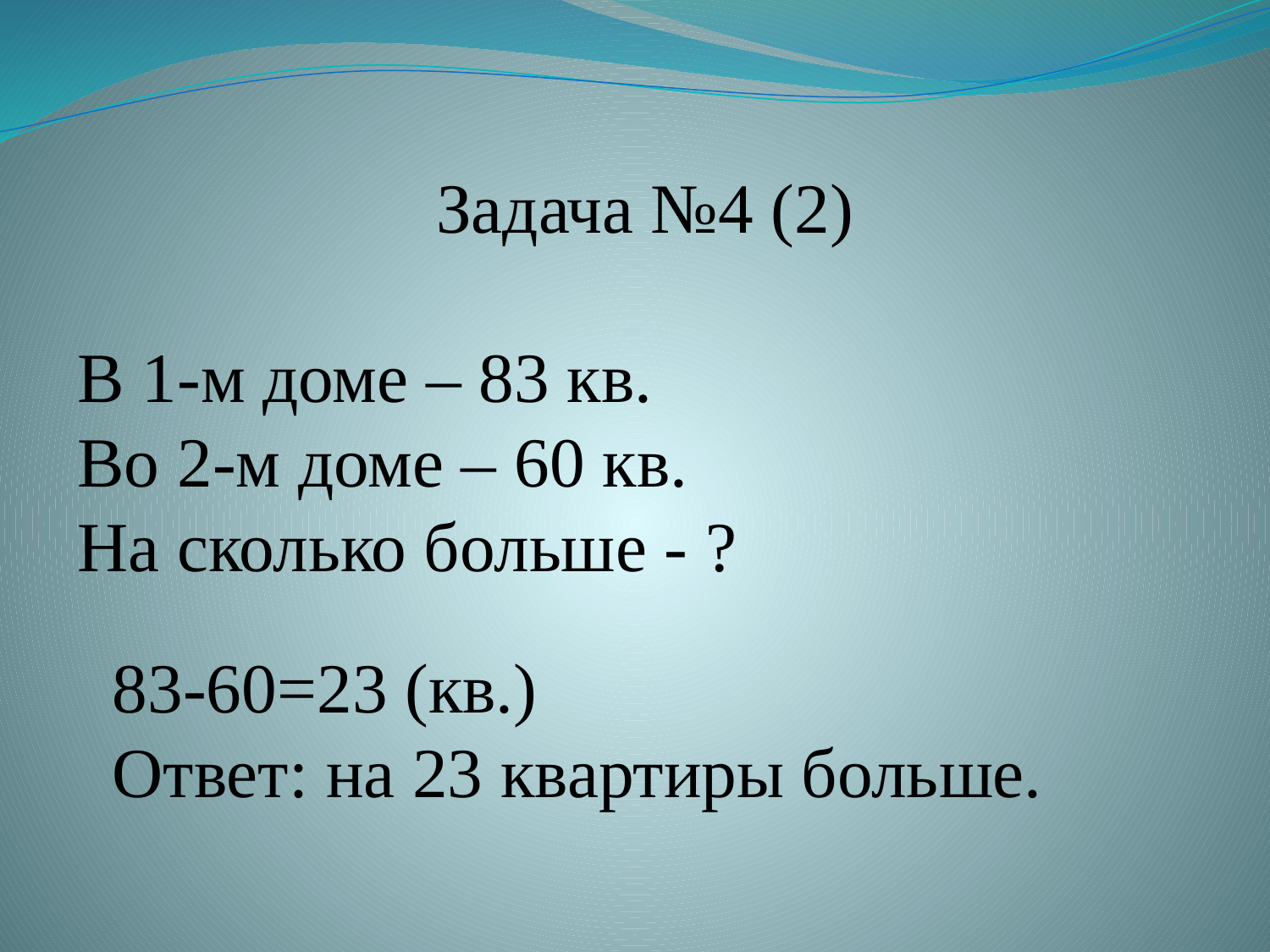

Задача №4 (2)

В 1-м доме – 83 кв.
Во 2-м доме – 60 кв.
На сколько больше - ?
83-60=23 (кв.)
Ответ: на 23 квартиры больше.